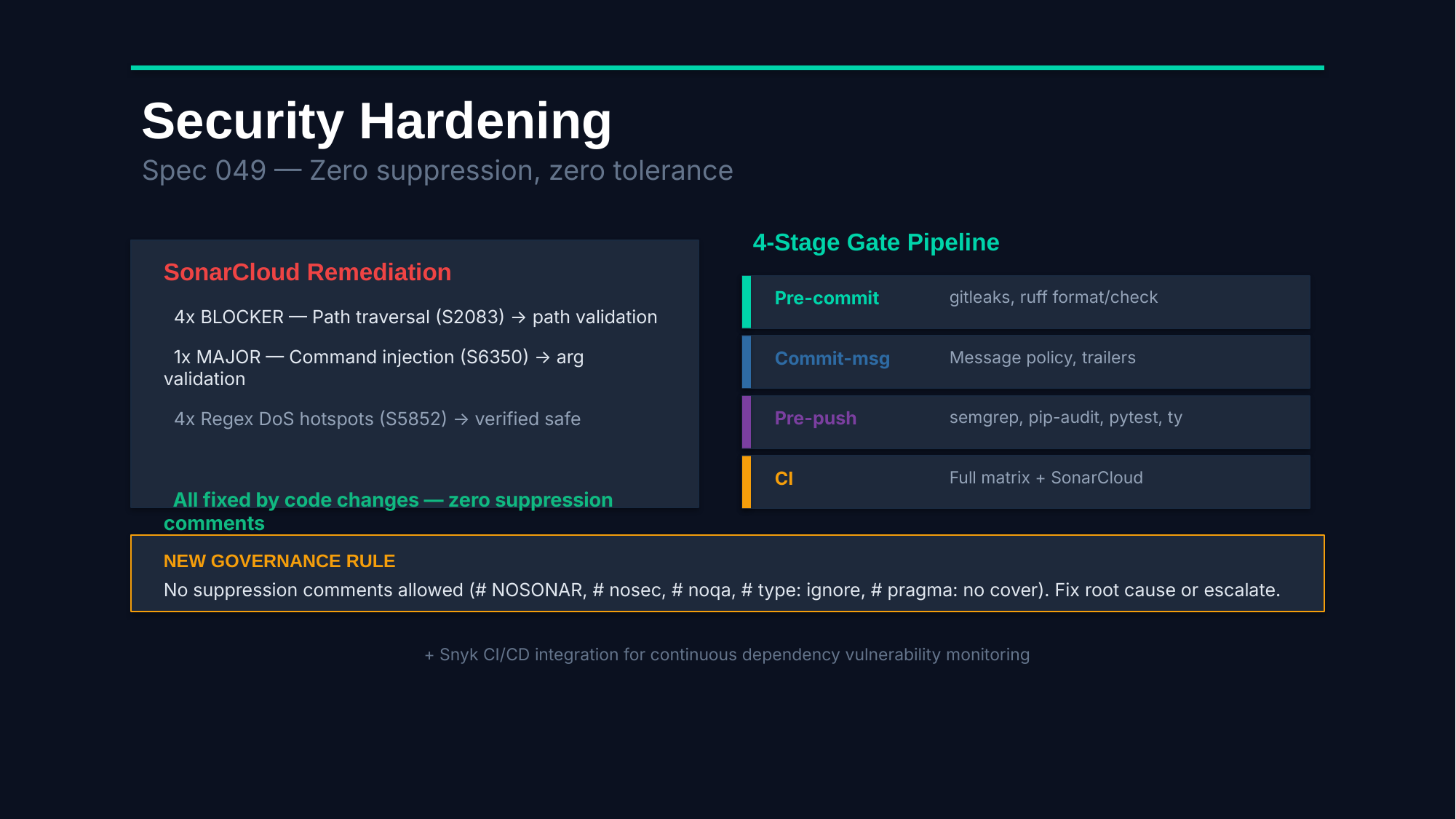

Security Hardening
Spec 049 — Zero suppression, zero tolerance
4-Stage Gate Pipeline

SonarCloud Remediation

Pre-commit
gitleaks, ruff format/check
  4x BLOCKER — Path traversal (S2083) → path validation
  1x MAJOR — Command injection (S6350) → arg validation
  4x Regex DoS hotspots (S5852) → verified safe

  All fixed by code changes — zero suppression comments

Commit-msg
Message policy, trailers

Pre-push
semgrep, pip-audit, pytest, ty

CI
Full matrix + SonarCloud

NEW GOVERNANCE RULE
No suppression comments allowed (# NOSONAR, # nosec, # noqa, # type: ignore, # pragma: no cover). Fix root cause or escalate.
+ Snyk CI/CD integration for continuous dependency vulnerability monitoring